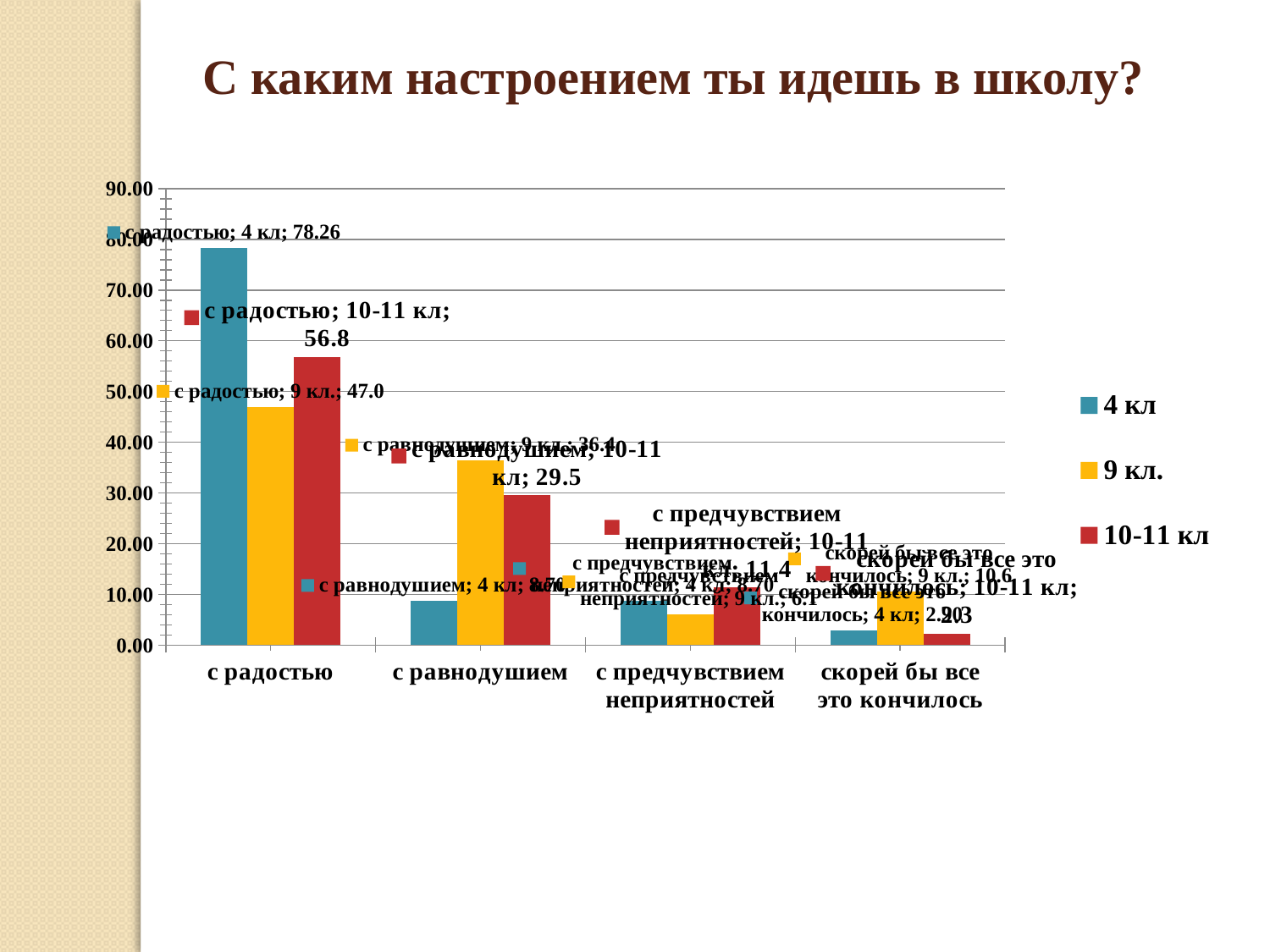

С каким настроением ты идешь в школу?

### Chart

| Category | 4 кл | 9 кл. | 10-11 кл |
|---|---|---|---|
| с радостью | 78.26086956521752 | 46.96969696969693 | 56.81818181818185 |
| с равнодушием | 8.695652173913045 | 36.36363636363632 | 29.545454545454547 |
| с предчувствием неприятностей | 8.695652173913045 | 6.0606060606060606 | 11.363636363636374 |
| скорей бы все это кончилось | 2.8985507246376807 | 10.606060606060606 | 2.272727272727276 |